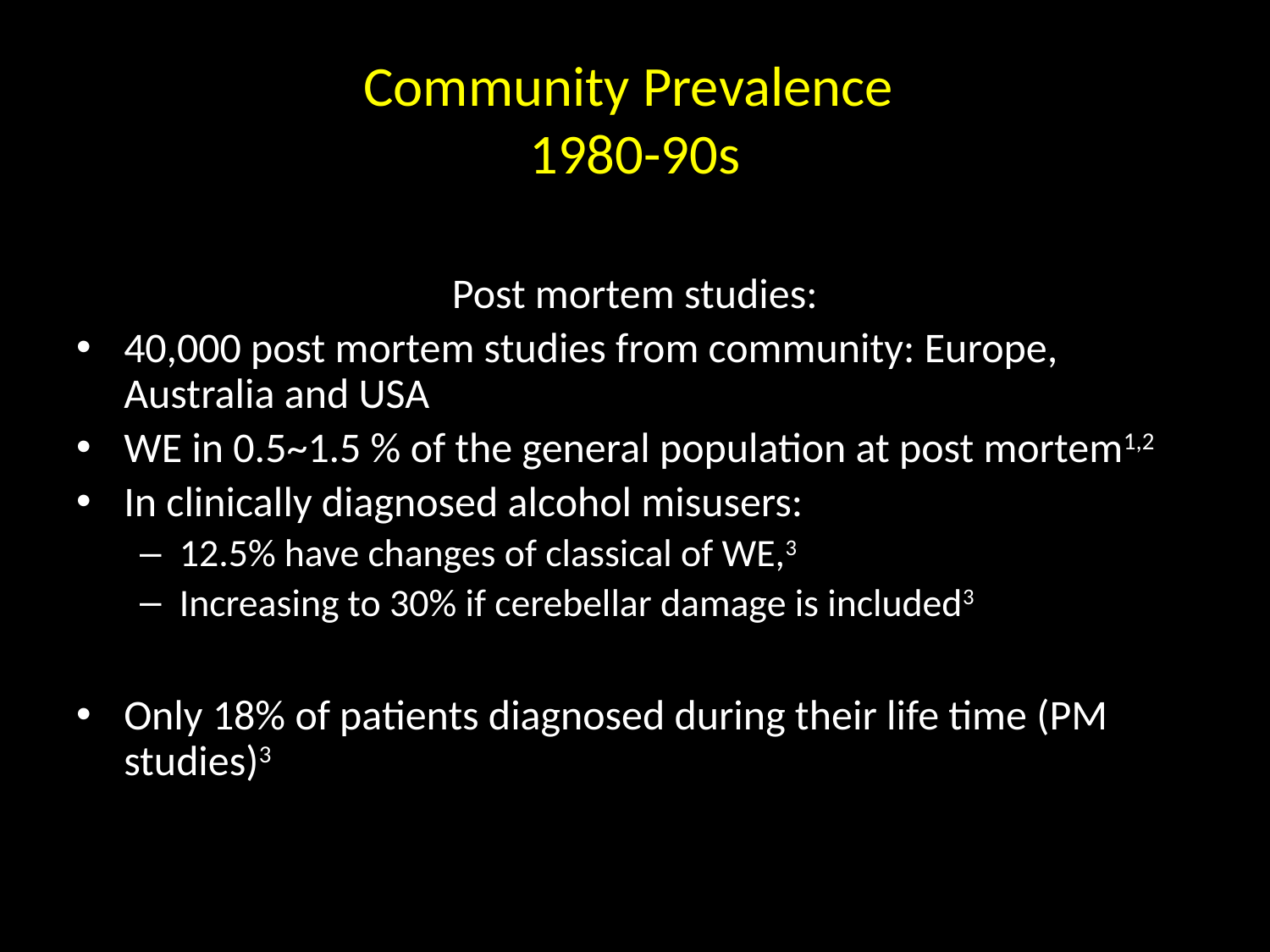

# Community Prevalence 1980-90s

Post mortem studies:
40,000 post mortem studies from community: Europe, Australia and USA
WE in 0.5~1.5 % of the general population at post mortem1,2
In clinically diagnosed alcohol misusers:
12.5% have changes of classical of WE,3
Increasing to 30% if cerebellar damage is included3

Only 18% of patients diagnosed during their life time (PM studies)3